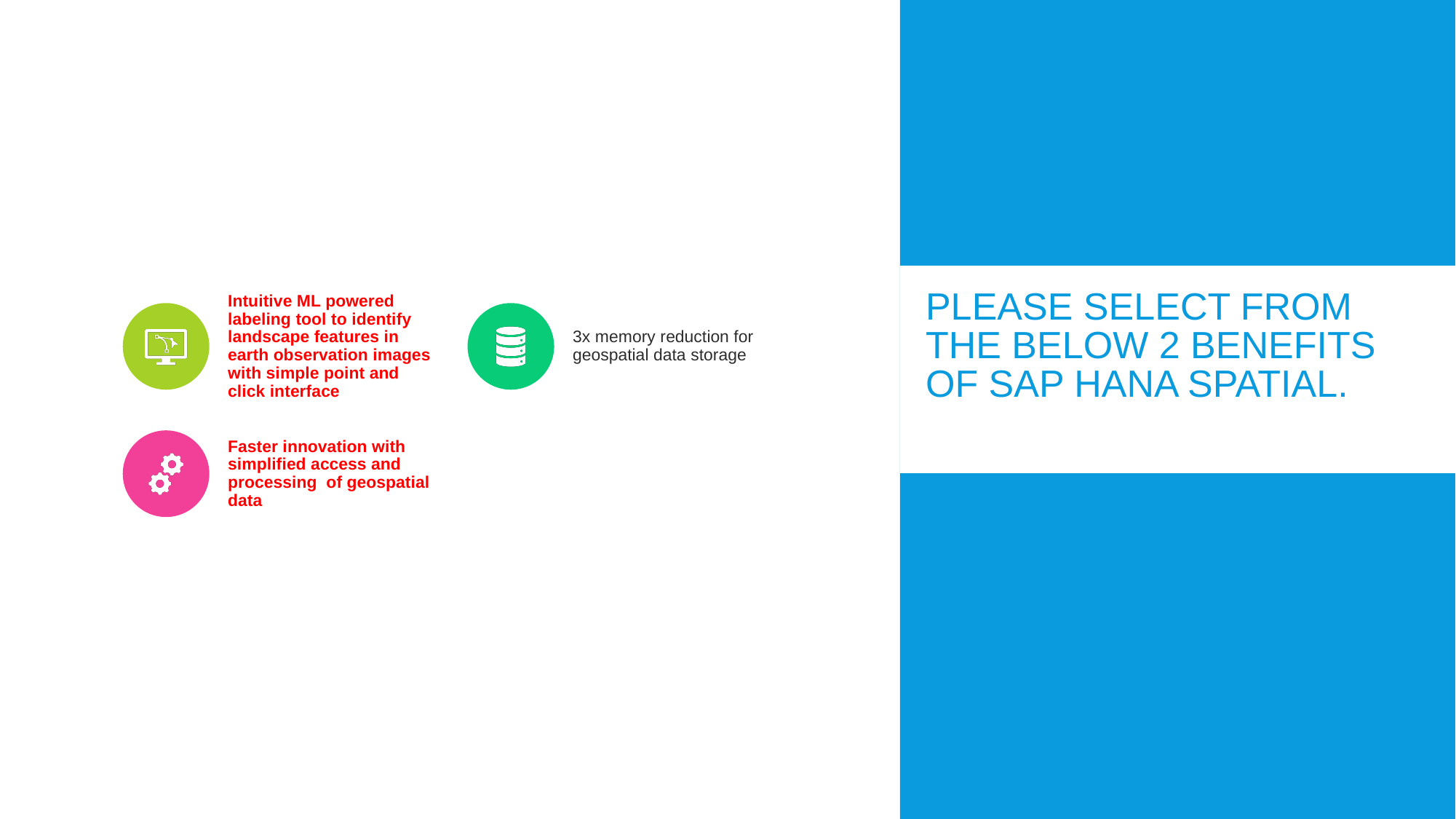

Intuitive ML powered labeling tool to identify landscape features in earth observation images with simple point and click interface
3x memory reduction for geospatial data storage
Faster innovation with simplified access and processing  of geospatial data

# Please select from the below 2 benefits of SAP HANA Spatial.